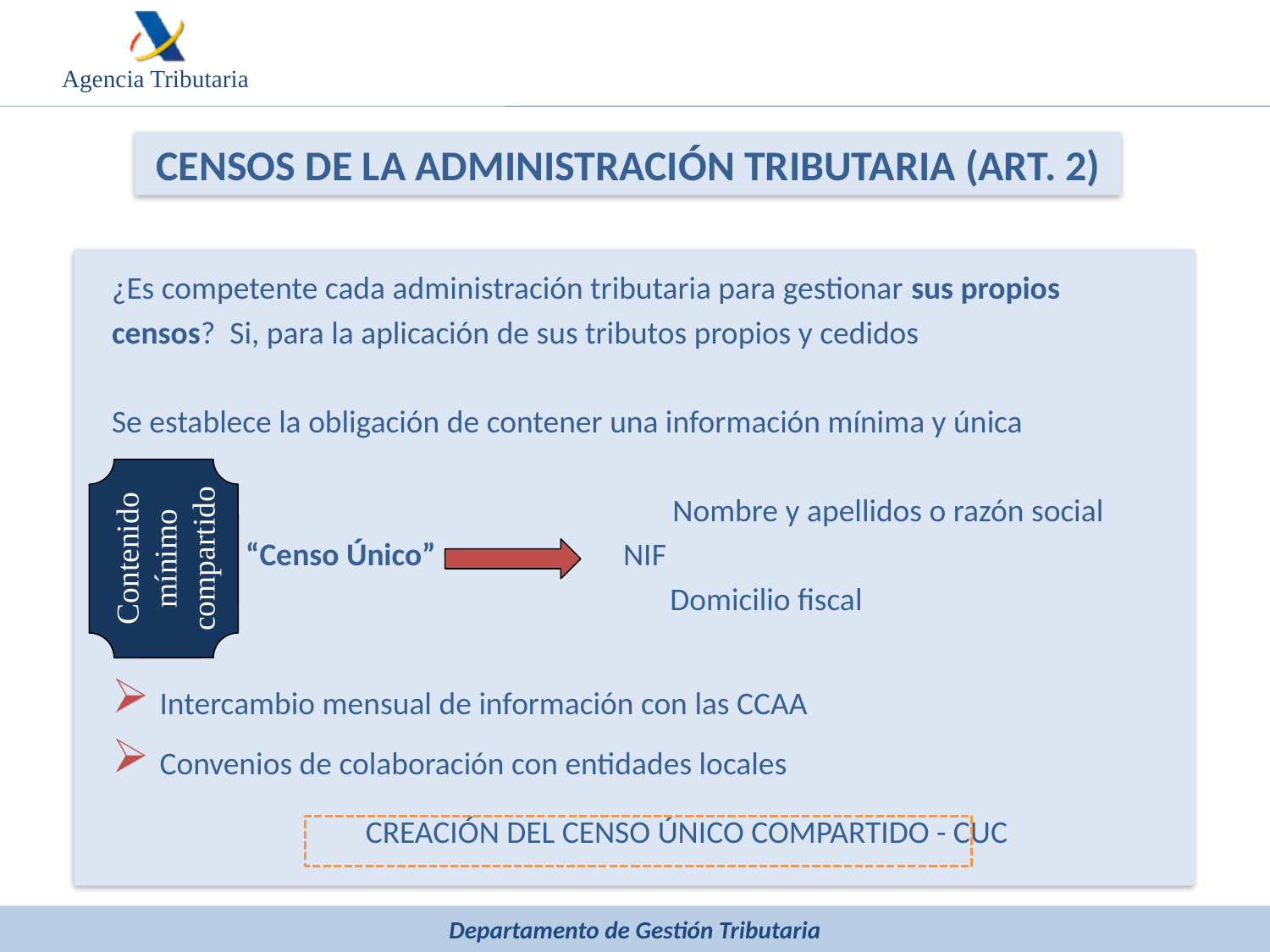

CENSOS DE LA ADMINISTRACIÓN TRIBUTARIA (ART. 2)

¿Es competente cada administración tributaria para gestionar sus propios
censos?  Si, para la aplicación de sus tributos propios y cedidos

Se establece la obligación de contener una información mínima y única

 			                                    Nombre y apellidos o razón social
            “Censo Único”                          NIF
 				                  Domicilio fiscal

Intercambio mensual de información con las CCAA
Convenios de colaboración con entidades locales

		           CREACIÓN DEL CENSO ÚNICO COMPARTIDO - CUC

Contenido mínimo compartido